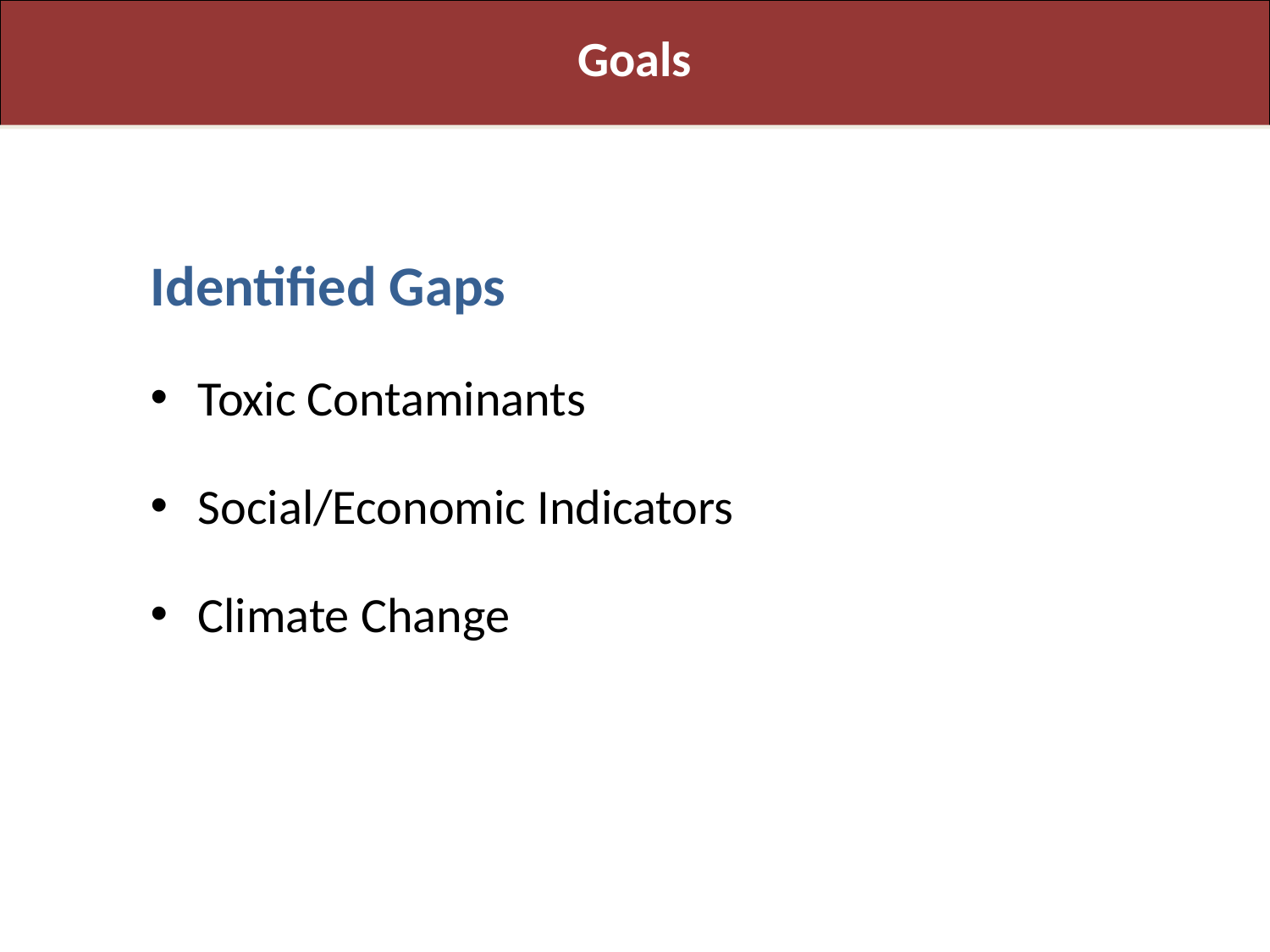

Goals
Identified Gaps

Toxic Contaminants

Social/Economic Indicators

Climate Change